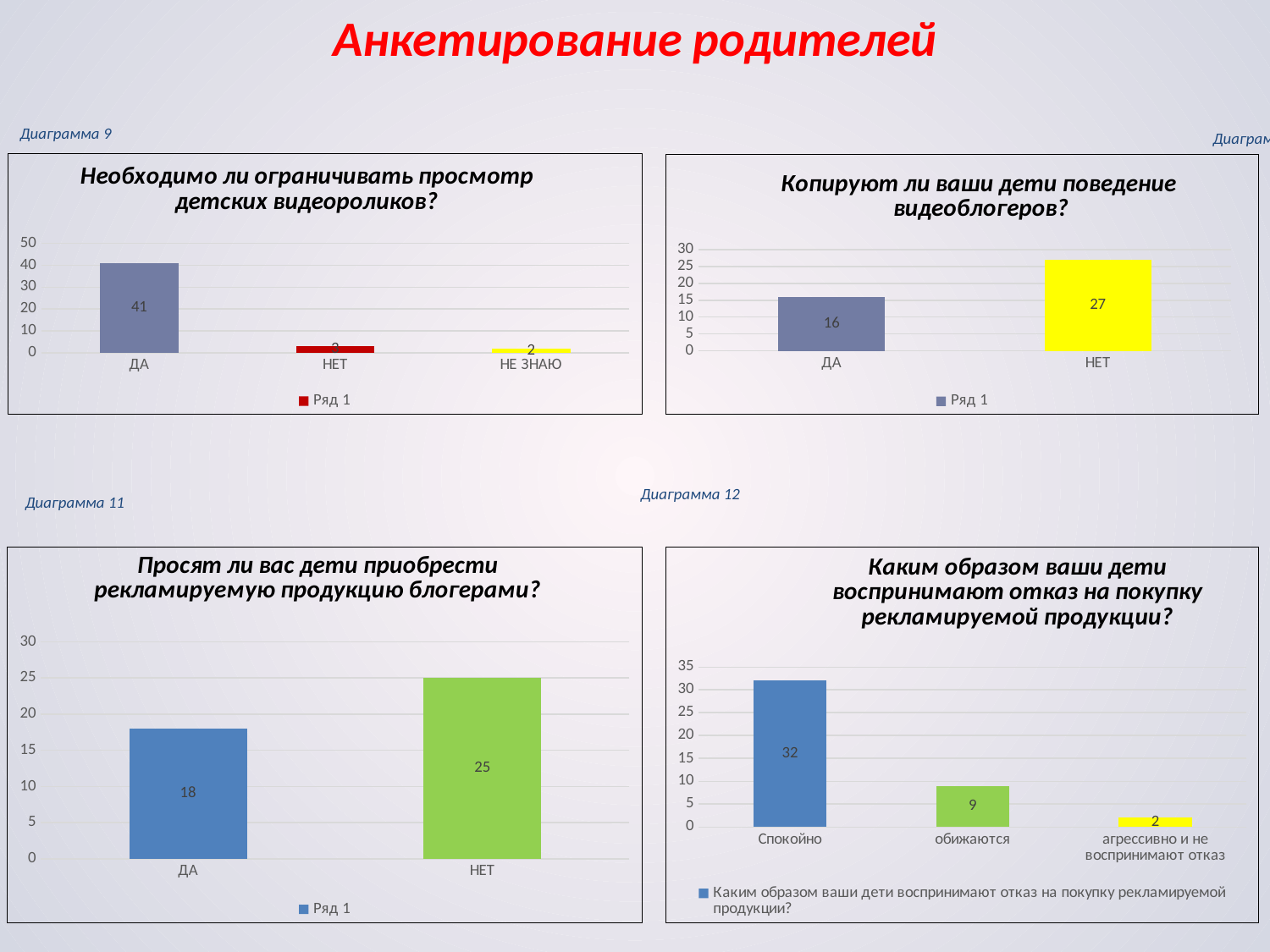

# Анкетирование родителей

Диаграмма 9

Диаграмма 10

### Chart: Необходимо ли ограничивать просмотр детских видеороликов?

| Category | Ряд 1 |
|---|---|
| ДА | 41.0 |
| НЕТ | 3.0 |
| НЕ ЗНАЮ | 2.0 |

### Chart: Копируют ли ваши дети поведение  видеоблогеров?

| Category | Ряд 1 |
|---|---|
| ДА | 16.0 |
| НЕТ | 27.0 |
Диаграмма 12
Диаграмма 11

### Chart: Просят ли вас дети приобрести рекламируемую продукцию блогерами?

| Category | Ряд 1 |
|---|---|
| ДА | 18.0 |
| НЕТ | 25.0 |

### Chart: Каким образом ваши дети воспринимают отказ на покупку рекламируемой продукции?

| Category | Каким образом ваши дети воспринимают отказ на покупку рекламируемой продукции? |
|---|---|
| Спокойно | 32.0 |
| обижаются | 9.0 |
| агрессивно и не воспринимают отказ | 2.0 |